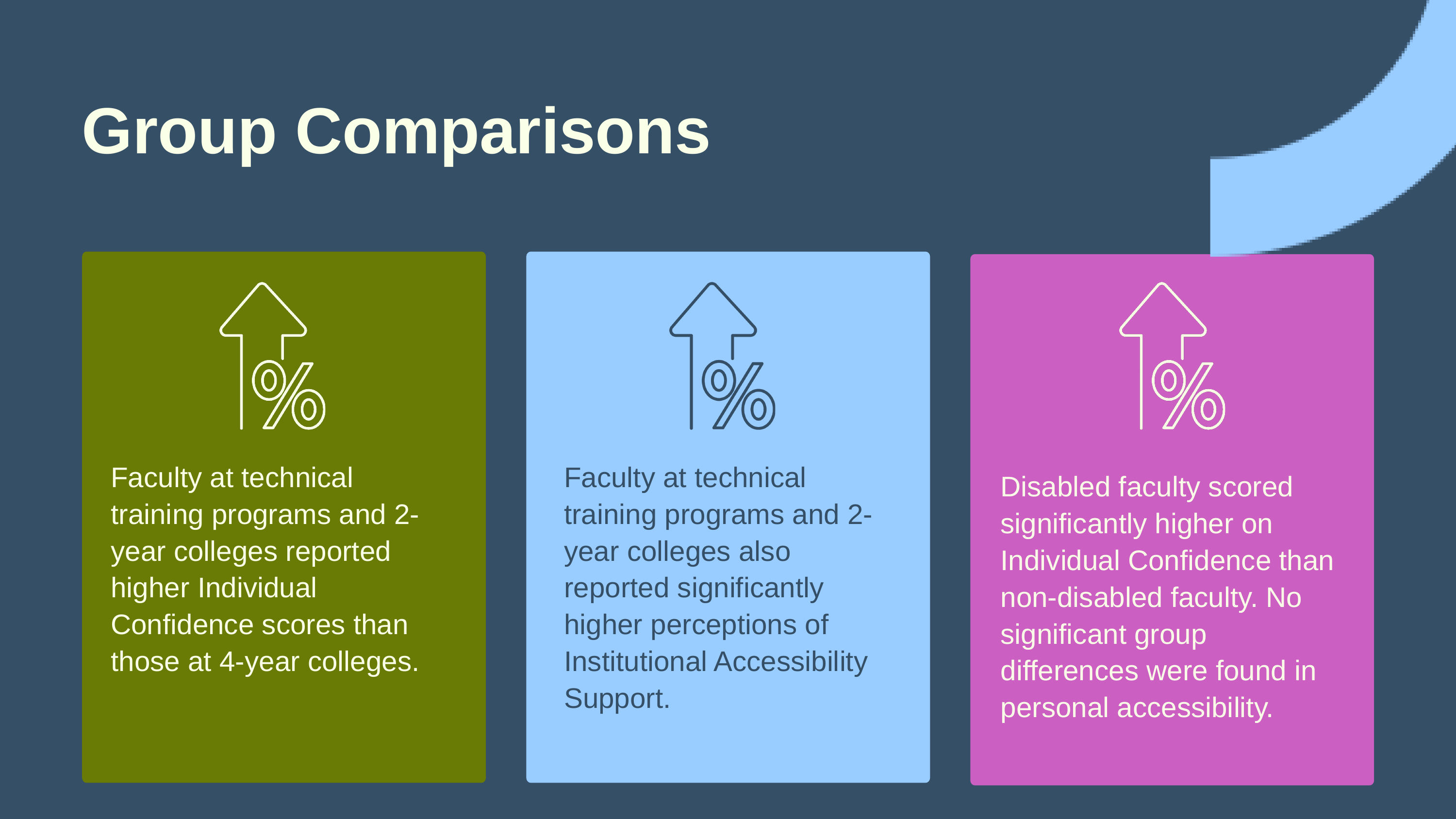

Group Comparisons

Faculty at technical training programs and 2-year colleges reported higher Individual Confidence scores than those at 4-year colleges.
Faculty at technical training programs and 2-year colleges also reported significantly higher perceptions of Institutional Accessibility Support.
Disabled faculty scored significantly higher on Individual Confidence than non-disabled faculty. No significant group differences were found in personal accessibility.